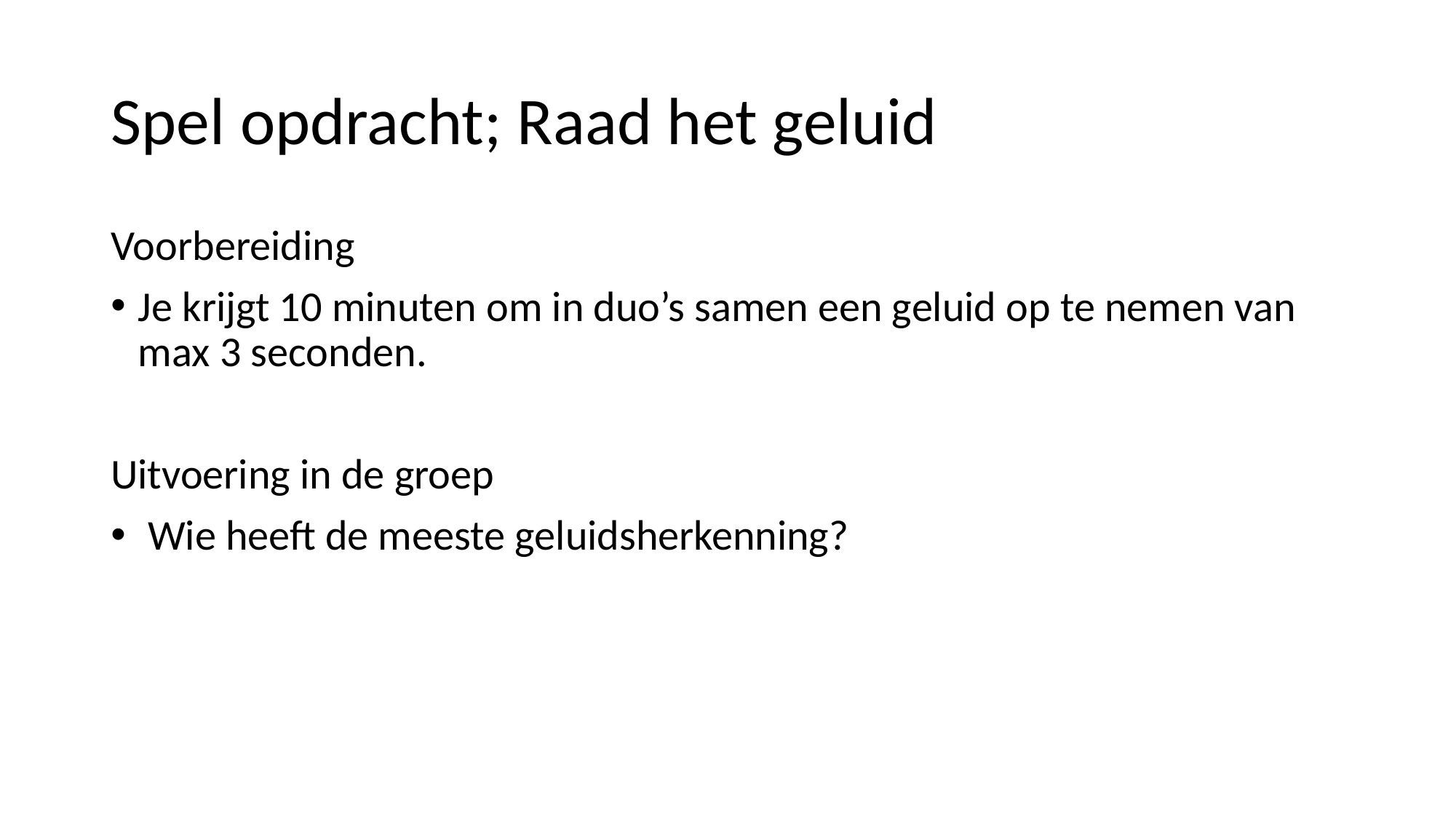

# Spel opdracht; Raad het geluid
Voorbereiding
Je krijgt 10 minuten om in duo’s samen een geluid op te nemen van  max 3 seconden.

Uitvoering in de groep
 Wie heeft de meeste geluidsherkenning?